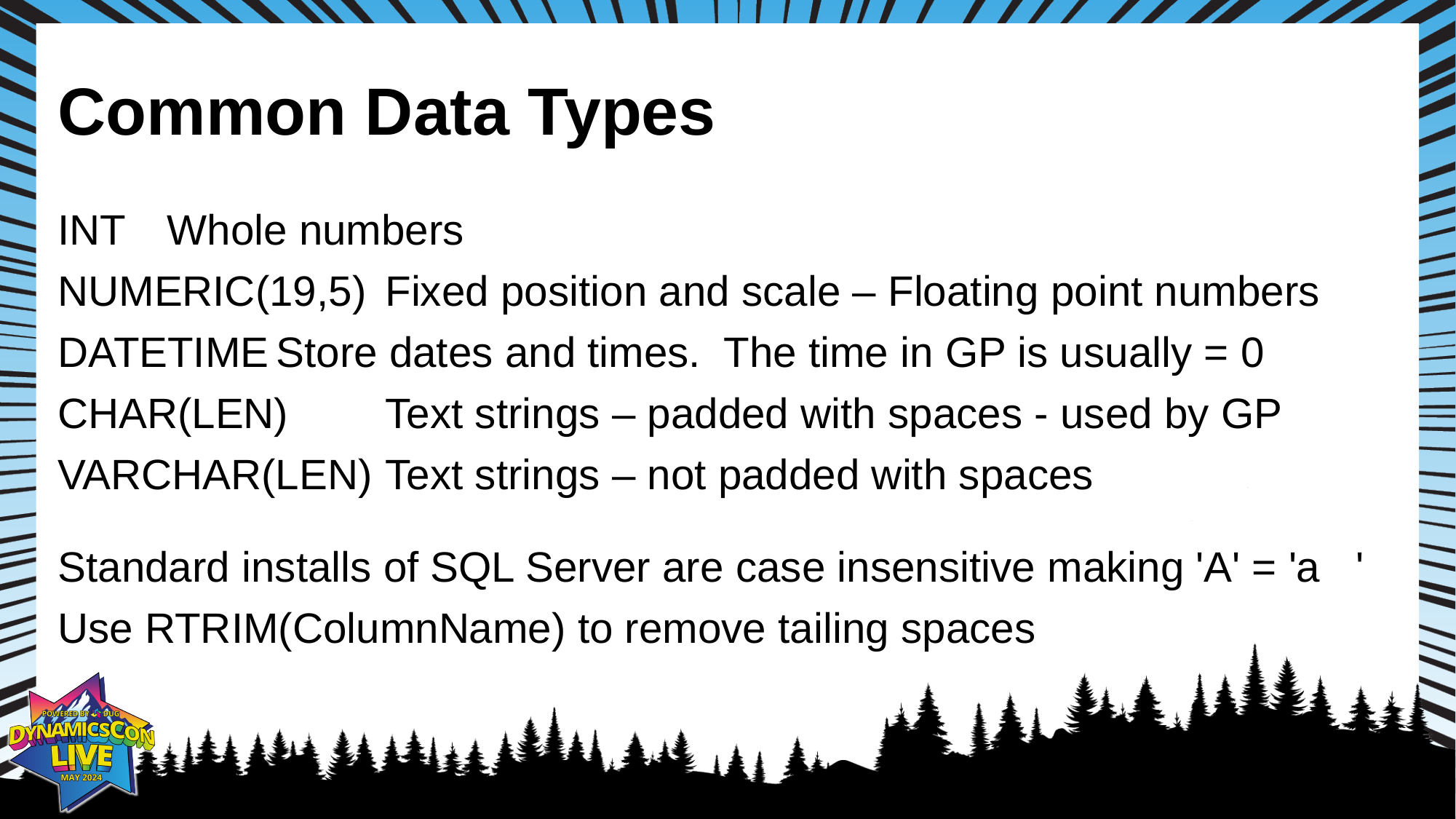

# Common Data Types
INT	Whole numbers
NUMERIC(19,5)	Fixed position and scale – Floating point numbers
DATETIME	Store dates and times.  The time in GP is usually = 0
CHAR(LEN)	Text strings – padded with spaces - used by GP
VARCHAR(LEN)	Text strings – not padded with spaces

Standard installs of SQL Server are case insensitive making 'A' = 'a   '
Use RTRIM(ColumnName) to remove tailing spaces